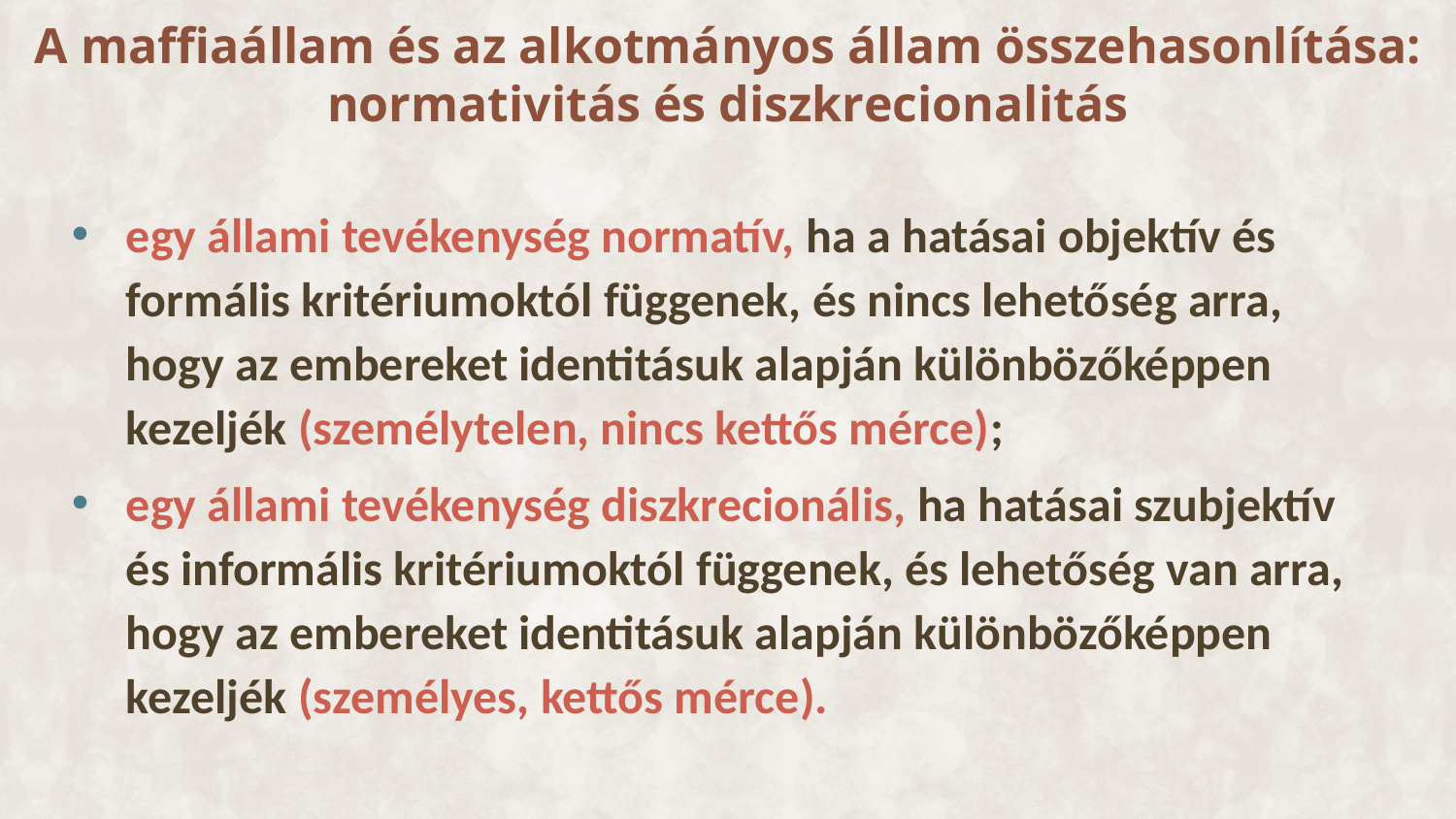

# A maffiaállam és az alkotmányos állam összehasonlítása: normativitás és diszkrecionalitás
egy állami tevékenység normatív, ha a hatásai objektív és formális kritériumoktól függenek, és nincs lehetőség arra, hogy az embereket identitásuk alapján különbözőképpen kezeljék (személytelen, nincs kettős mérce);
egy állami tevékenység diszkrecionális, ha hatásai szubjektív és informális kritériumoktól függenek, és lehetőség van arra, hogy az embereket identitásuk alapján különbözőképpen kezeljék (személyes, kettős mérce).